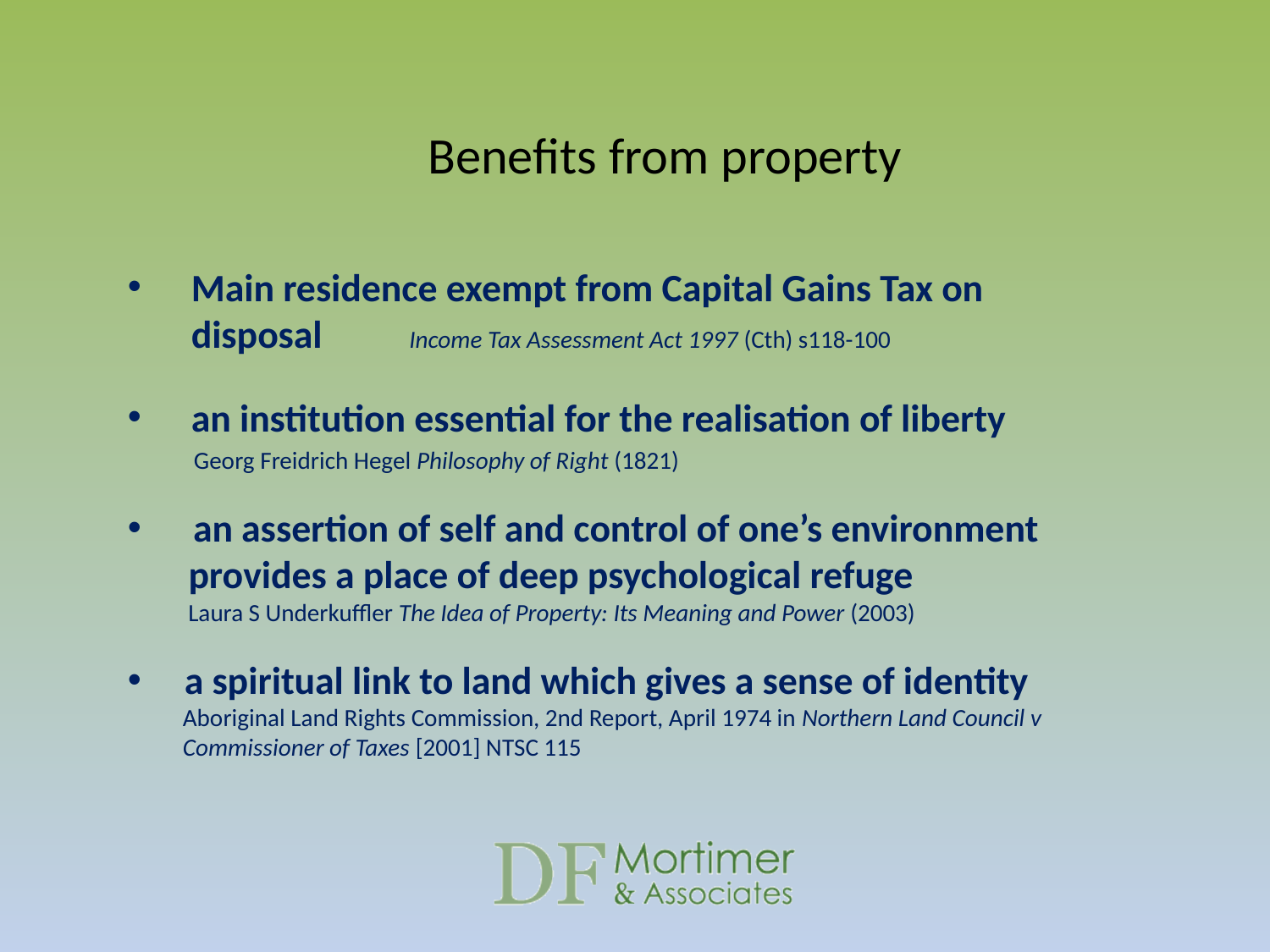

Benefits from property
Main residence exempt from Capital Gains Tax on disposal          Income Tax Assessment Act 1997 (Cth) s118-100

an institution essential for the realisation of liberty
            Georg Freidrich Hegel Philosophy of Right (1821)

      an assertion of self and control of one’s environment
       provides a place of deep psychological refuge
           Laura S Underkuffler The Idea of Property: Its Meaning and Power (2003)

     a spiritual link to land which gives a sense of identity
          Aboriginal Land Rights Commission, 2nd Report, April 1974 in Northern Land Council v
          Commissioner of Taxes [2001] NTSC 115